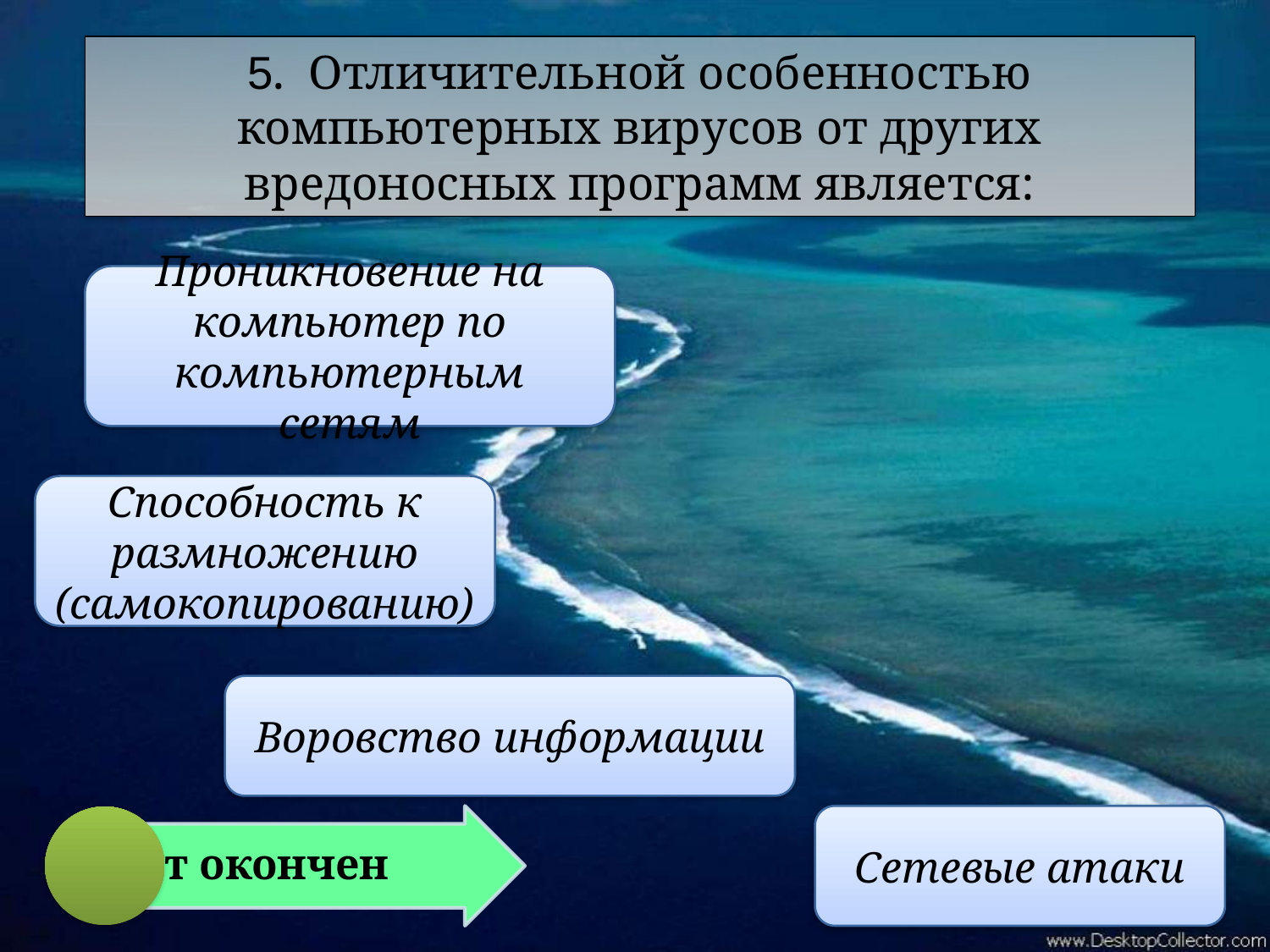

# 5.  Отличительной особенностью компьютерных вирусов от других вредоносных программ является:
Проникновение на компьютер по компьютерным сетям
Способность к размножению (самокопированию)
Воровство информации
Тест окончен

Сетевые атаки